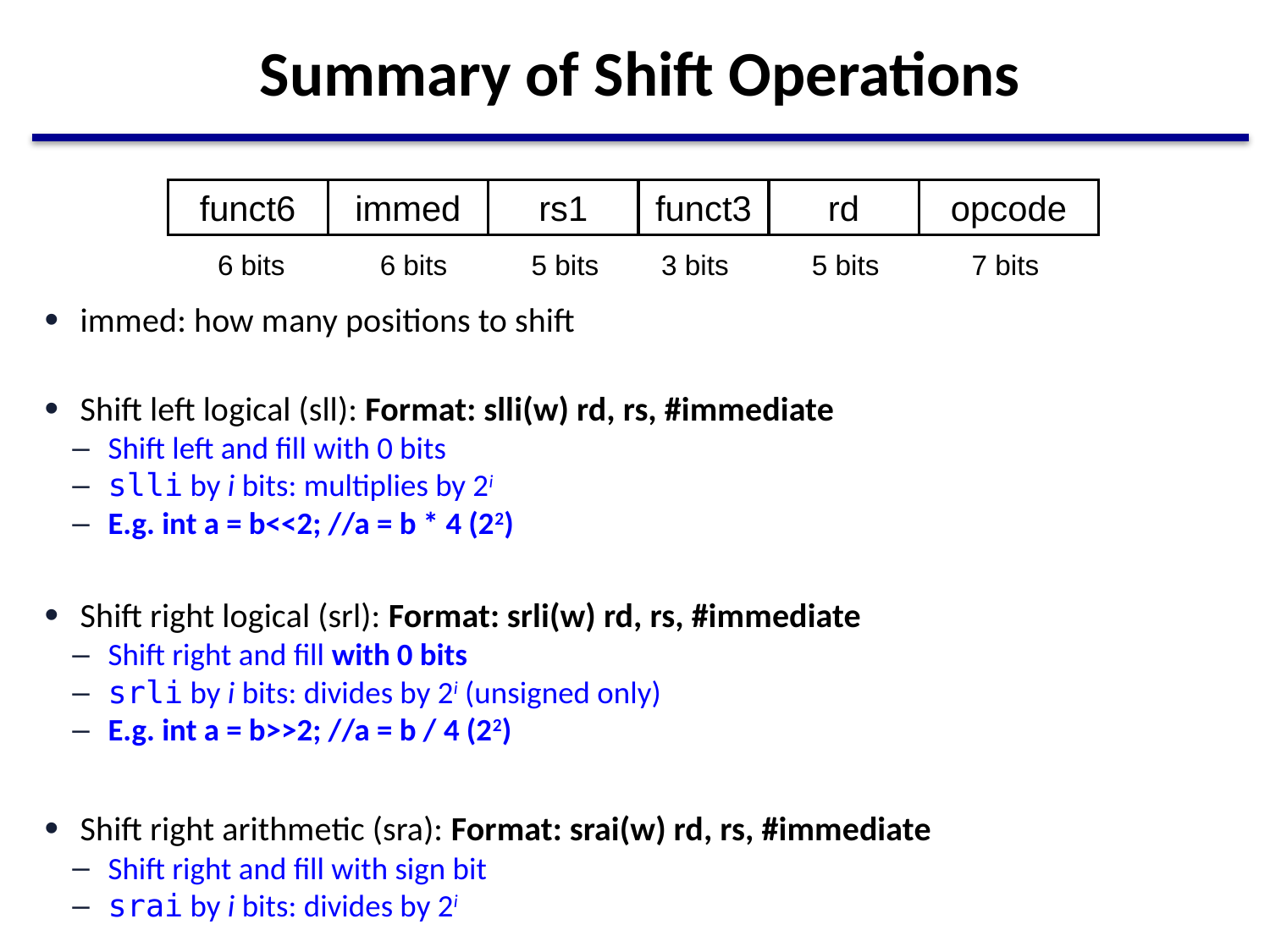

# Summary of Shift Operations

immed: how many positions to shift

Shift left logical (sll): Format: slli(w) rd, rs, #immediate
Shift left and fill with 0 bits
slli by i bits: multiplies by 2i
E.g. int a = b<<2; //a = b * 4 (22)

Shift right logical (srl): Format: srli(w) rd, rs, #immediate
Shift right and fill with 0 bits
srli by i bits: divides by 2i (unsigned only)
E.g. int a = b>>2; //a = b / 4 (22)

Shift right arithmetic (sra): Format: srai(w) rd, rs, #immediate
Shift right and fill with sign bit
srai by i bits: divides by 2i

funct6
immed
rs1
funct3
rd
opcode
6 bits
6 bits
5 bits
3 bits
5 bits
7 bits